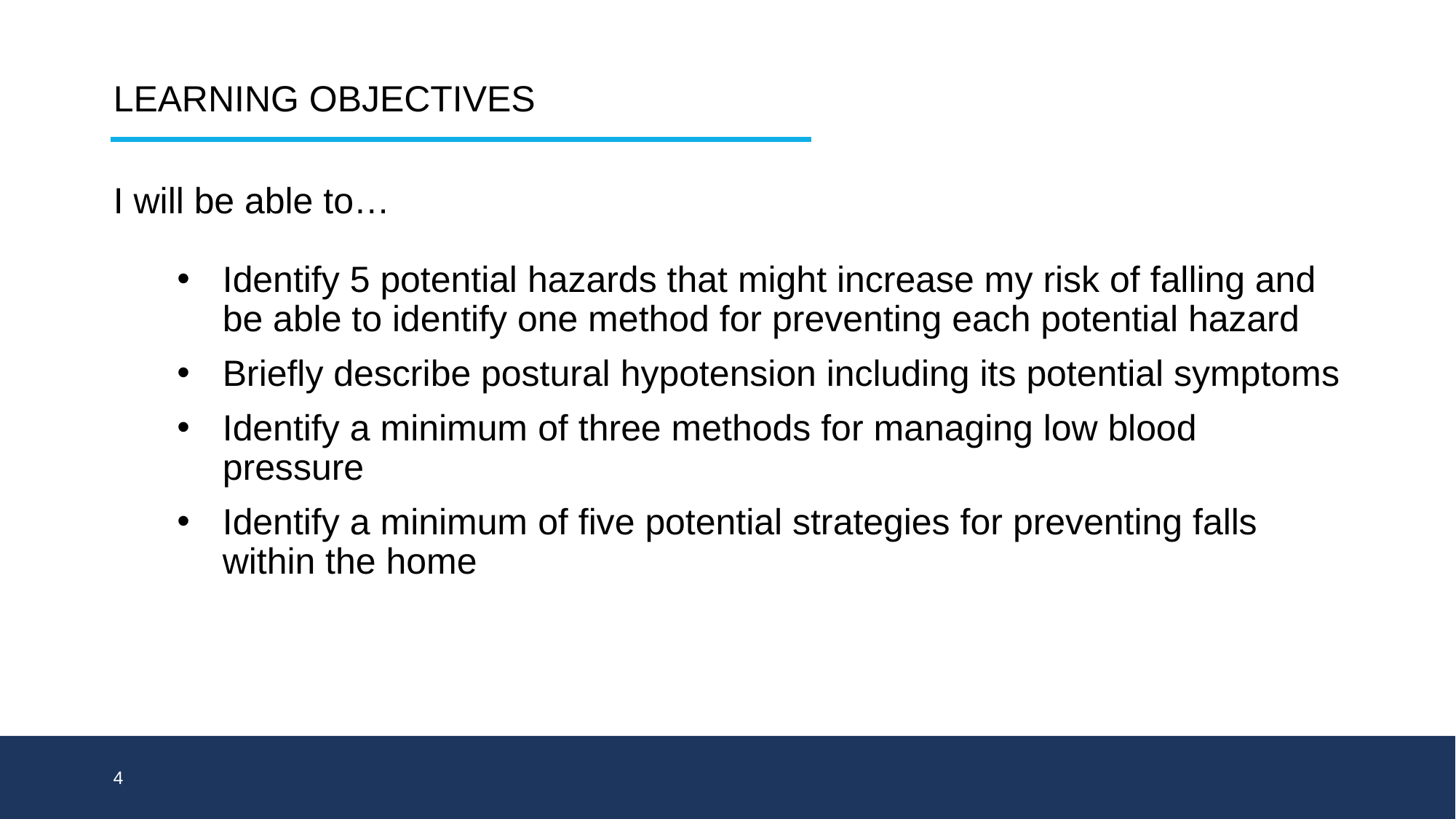

# Learning Objectives
I will be able to…

Identify 5 potential hazards that might increase my risk of falling and be able to identify one method for preventing each potential hazard
Briefly describe postural hypotension including its potential symptoms
Identify a minimum of three methods for managing low blood pressure
Identify a minimum of five potential strategies for preventing falls within the home